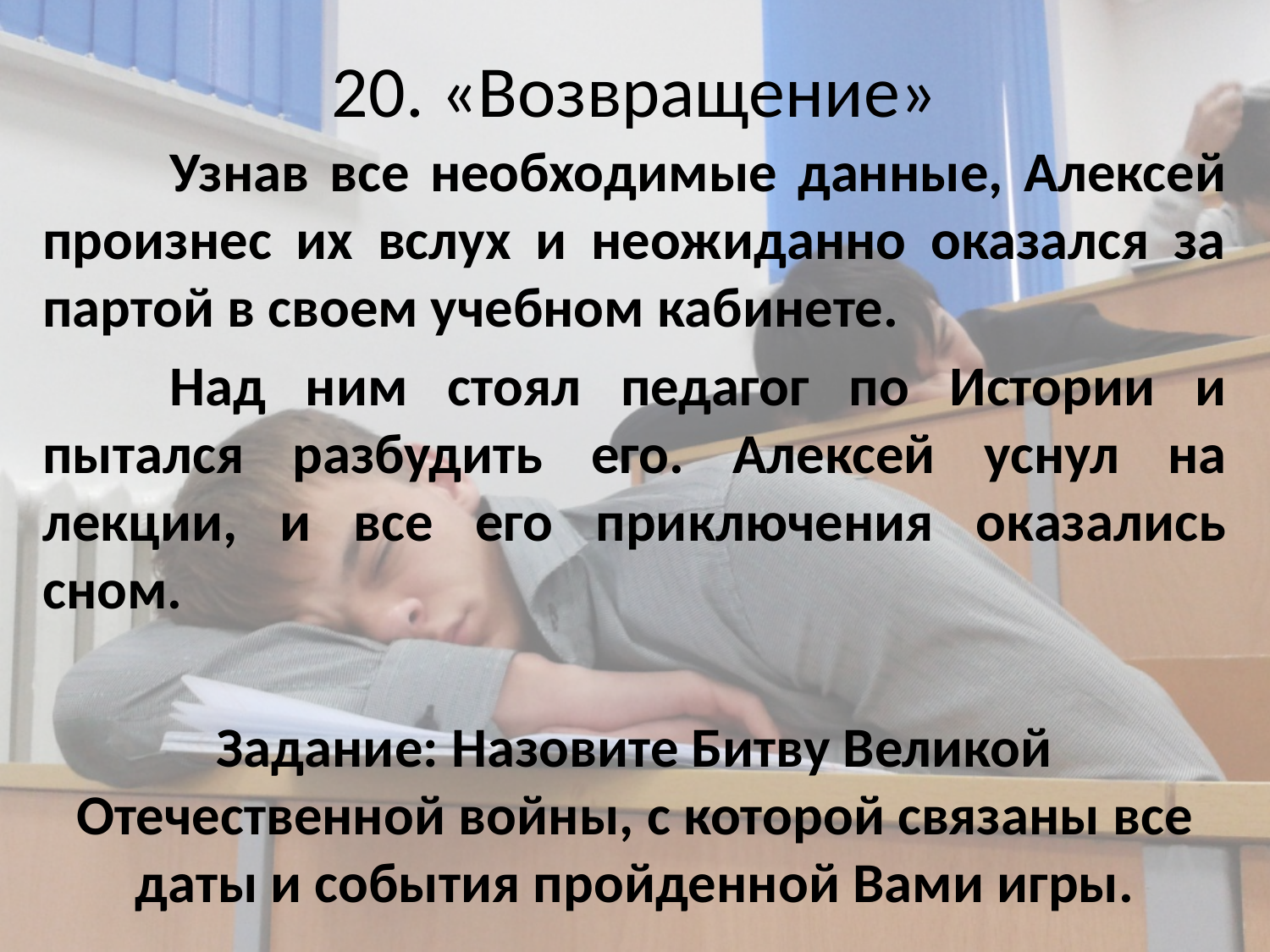

# 20. «Возвращение»
	Узнав все необходимые данные, Алексей произнес их вслух и неожиданно оказался за партой в своем учебном кабинете.
	Над ним стоял педагог по Истории и пытался разбудить его. Алексей уснул на лекции, и все его приключения оказались сном.

Задание: Назовите Битву Великой Отечественной войны, с которой связаны все даты и события пройденной Вами игры.